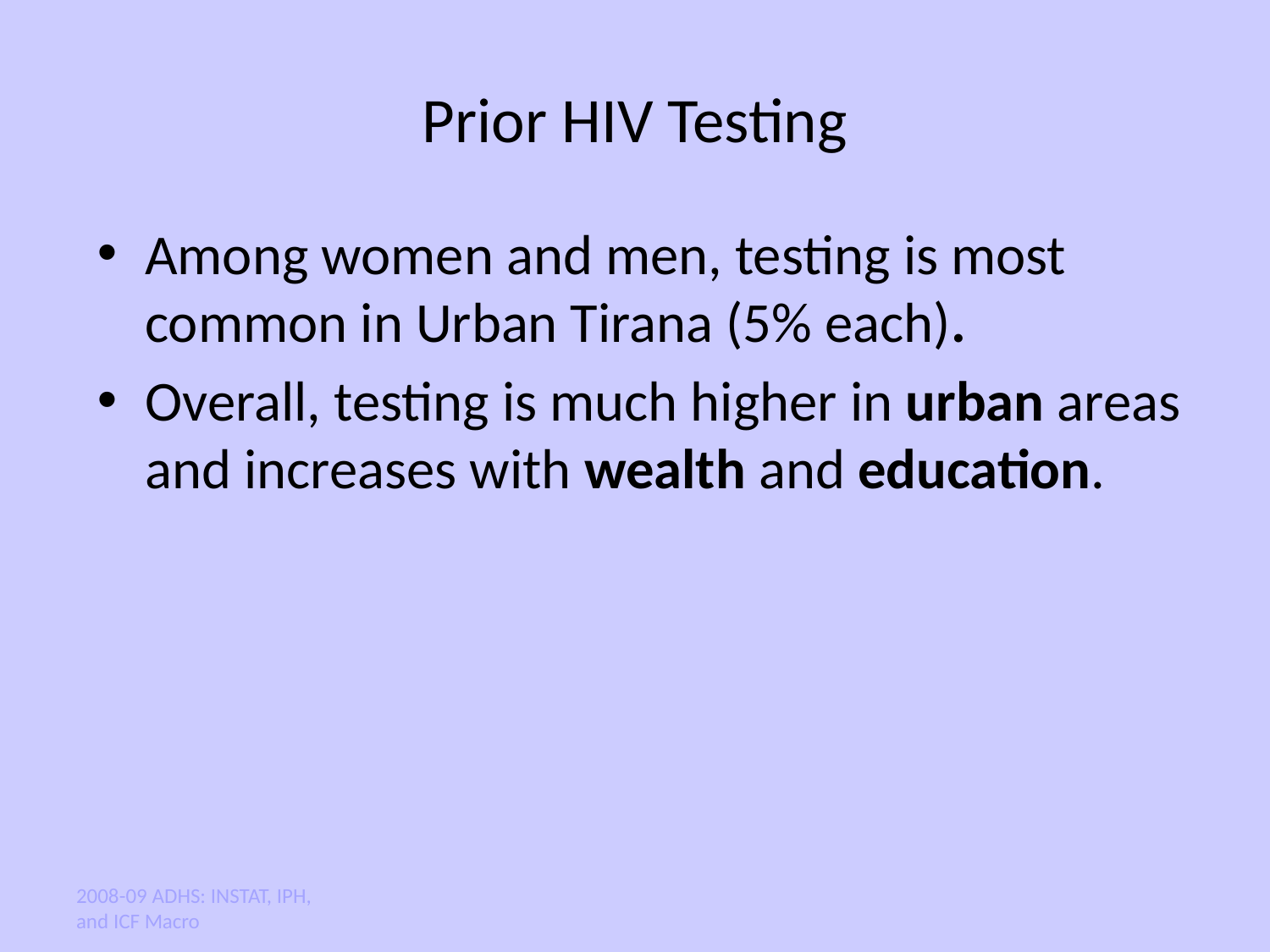

# Prior HIV Testing
Among women and men, testing is most common in Urban Tirana (5% each).
Overall, testing is much higher in urban areas and increases with wealth and education.
2008-09 ADHS: INSTAT, IPH, and ICF Macro